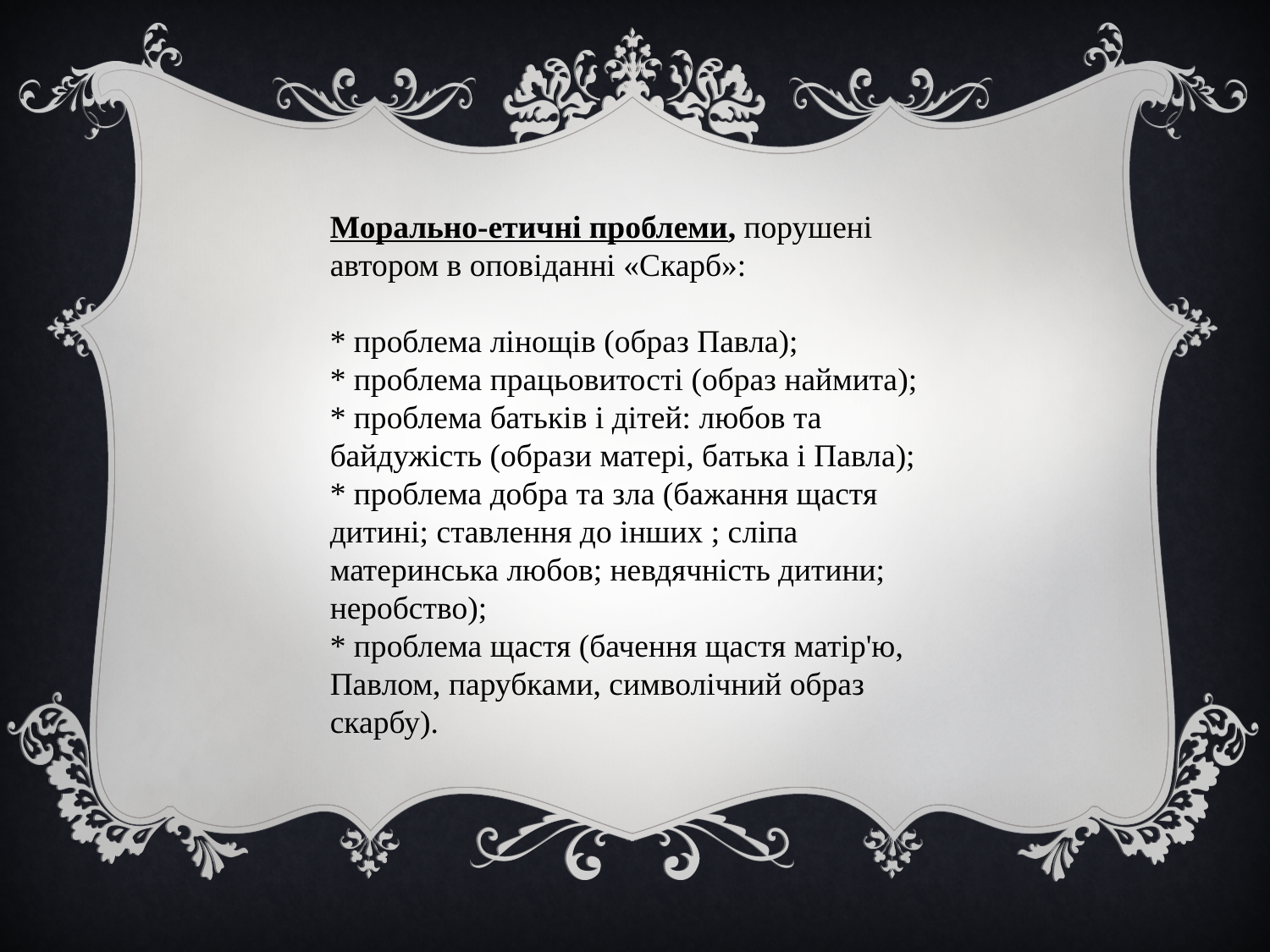

Морально-етичні проблеми, порушені автором в оповіданні «Скарб»:

* проблема лінощів (образ Павла);
* проблема працьовитості (образ наймита);
* проблема батьків і дітей: любов та байдужість (образи матері, батька і Павла);
* проблема добра та зла (бажання щастя дитині; ставлення до інших ; сліпа материнська любов; невдячність дитини; неробство);
* проблема щастя (бачення щастя матір'ю, Павлом, парубками, символічний образ скарбу).